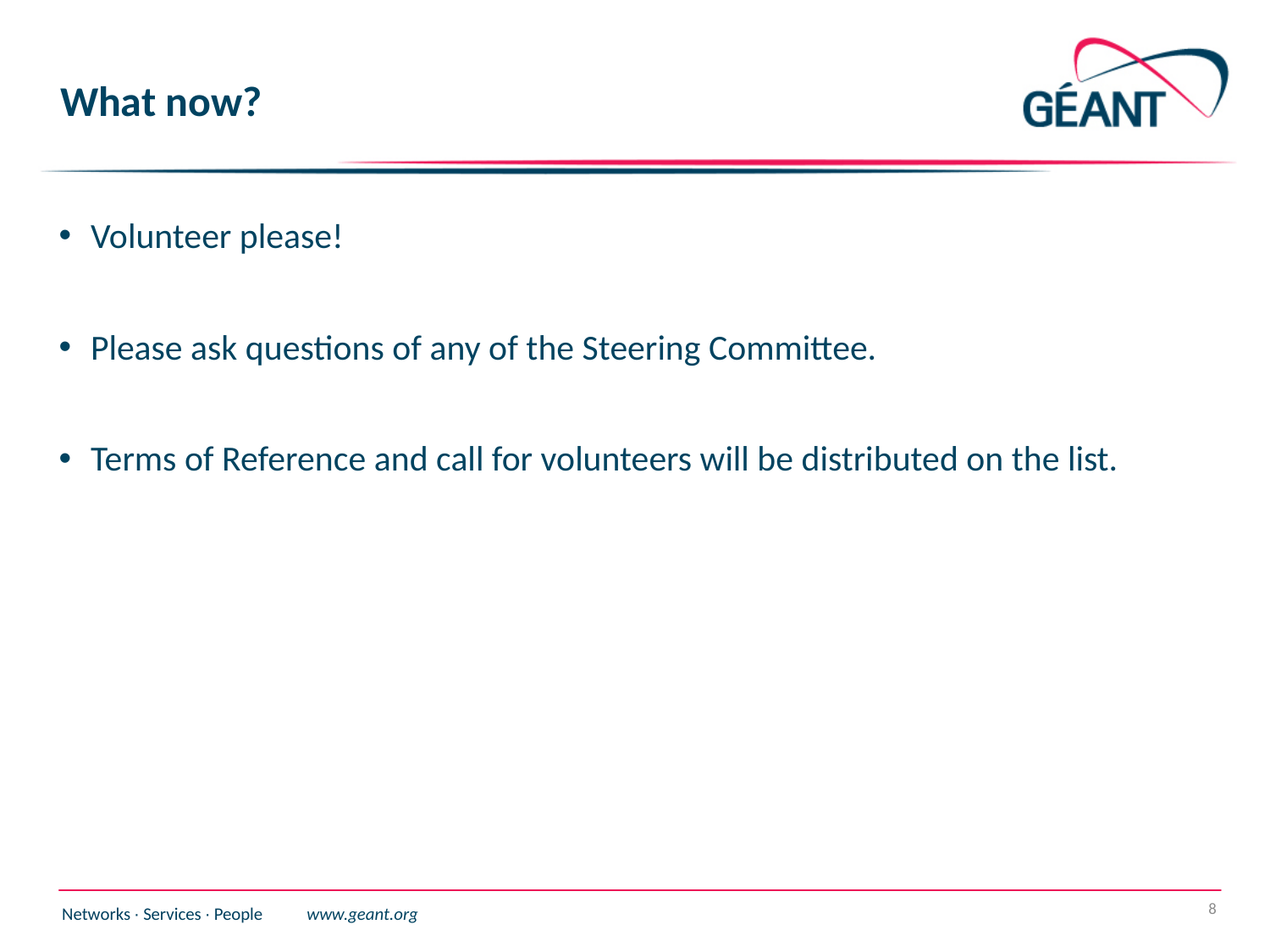

# What now?
Volunteer please!

Please ask questions of any of the Steering Committee.

Terms of Reference and call for volunteers will be distributed on the list.
8